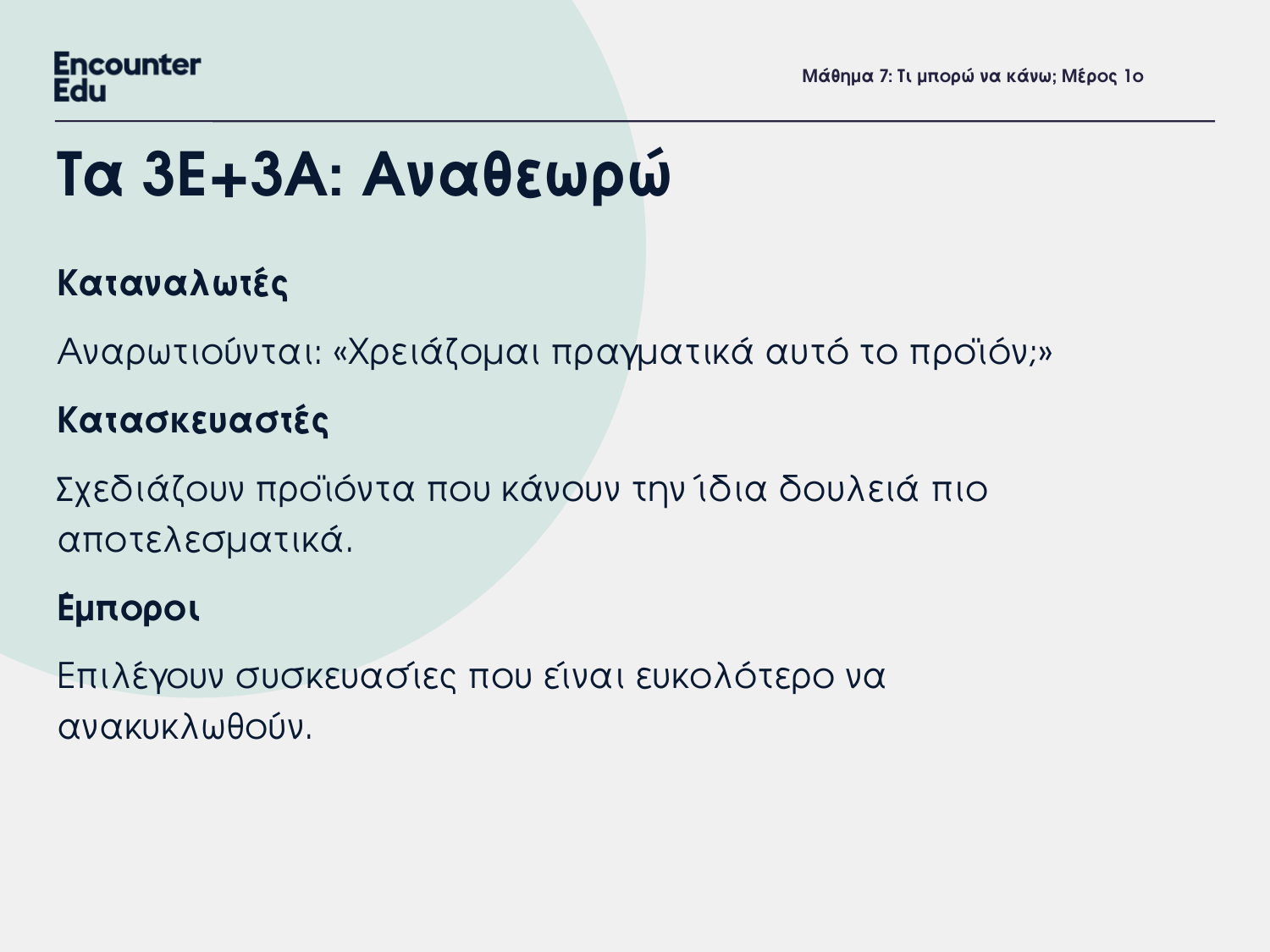

# Μάθημα 7: Τι μπορώ να κάνω; Μέρος 1ο
Τα 3Ε+3Α: Αναθεωρώ
Καταναλωτές
Αναρωτιούνται: «Χρειάζομαι πραγματικά αυτό το προϊόν;»
Κατασκευαστές
Σχεδιάζουν προϊόντα που κάνουν την ίδια δουλειά πιο αποτελεσματικά.
Έμποροι
Επιλέγουν συσκευασίες που είναι ευκολότερο να ανακυκλωθούν.